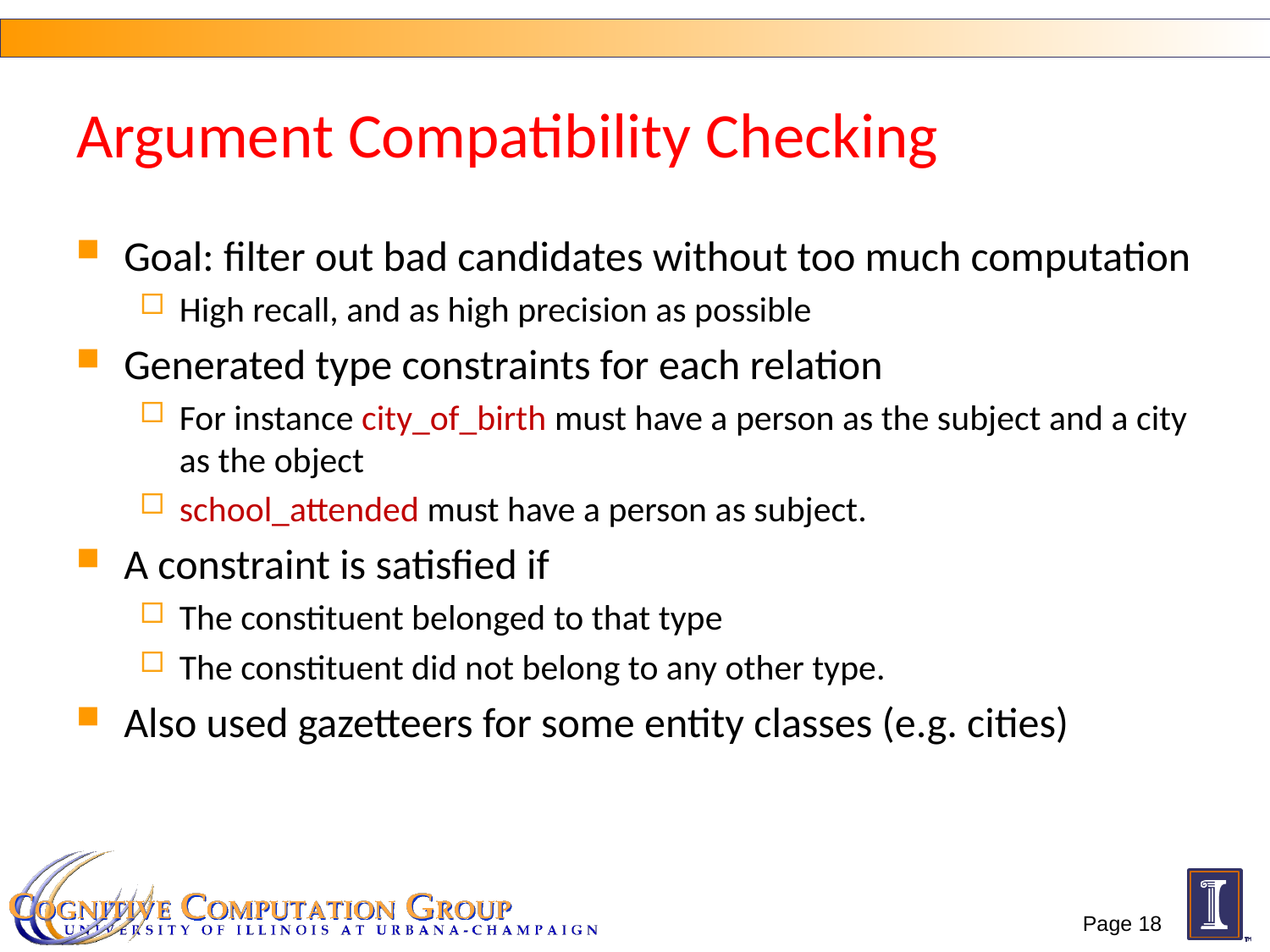

# Argument Compatibility Checking
Goal: filter out bad candidates without too much computation
High recall, and as high precision as possible
Generated type constraints for each relation
For instance city_of_birth must have a person as the subject and a city as the object
school_attended must have a person as subject.
A constraint is satisfied if
The constituent belonged to that type
The constituent did not belong to any other type.
Also used gazetteers for some entity classes (e.g. cities)

Page 18